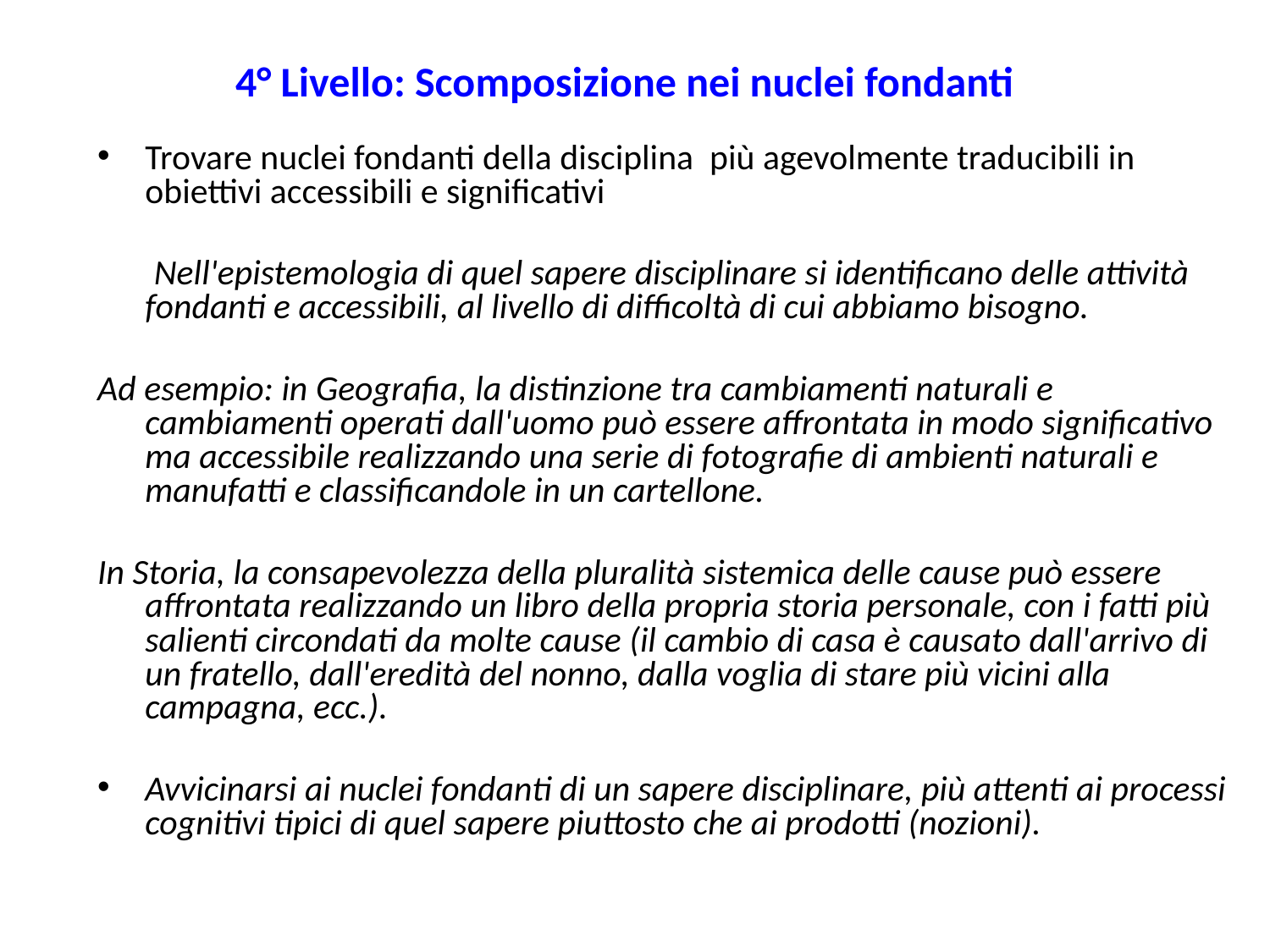

# 4° Livello: Scomposizione nei nuclei fondanti
Trovare nuclei fondanti della disciplina  più agevolmente traducibili in obiettivi accessibili e significativi

       Nell'epistemologia di quel sapere disciplinare si identificano delle attività fondanti e accessibili, al livello di difficoltà di cui abbiamo bisogno.

Ad esempio: in Geografia, la distinzione tra cambiamenti naturali e cambiamenti operati dall'uomo può essere affrontata in modo significativo ma accessibile realizzando una serie di fotografie di ambienti naturali e manufatti e classificandole in un cartellone.

In Storia, la consapevolezza della pluralità sistemica delle cause può essere affrontata realizzando un libro della propria storia personale, con i fatti più salienti circondati da molte cause (il cambio di casa è causato dall'arrivo di un fratello, dall'eredità del nonno, dalla voglia di stare più vicini alla campagna, ecc.).

Avvicinarsi ai nuclei fondanti di un sapere disciplinare, più attenti ai processi cognitivi tipici di quel sapere piuttosto che ai prodotti (nozioni).